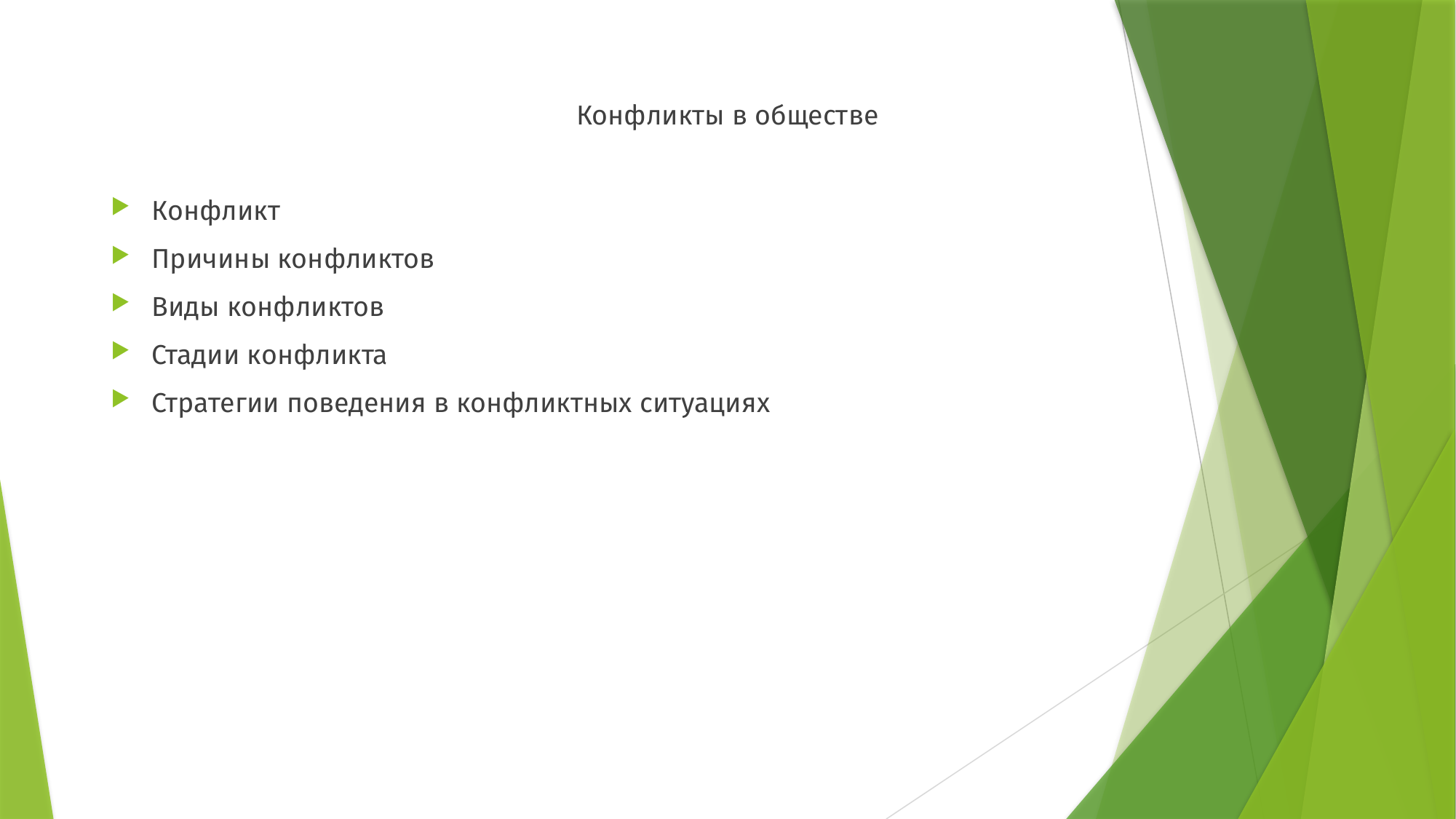

Конфликты в обществе

Конфликт
Причины конфликтов
Виды конфликтов
Стадии конфликта
Стратегии поведения в конфликтных ситуациях